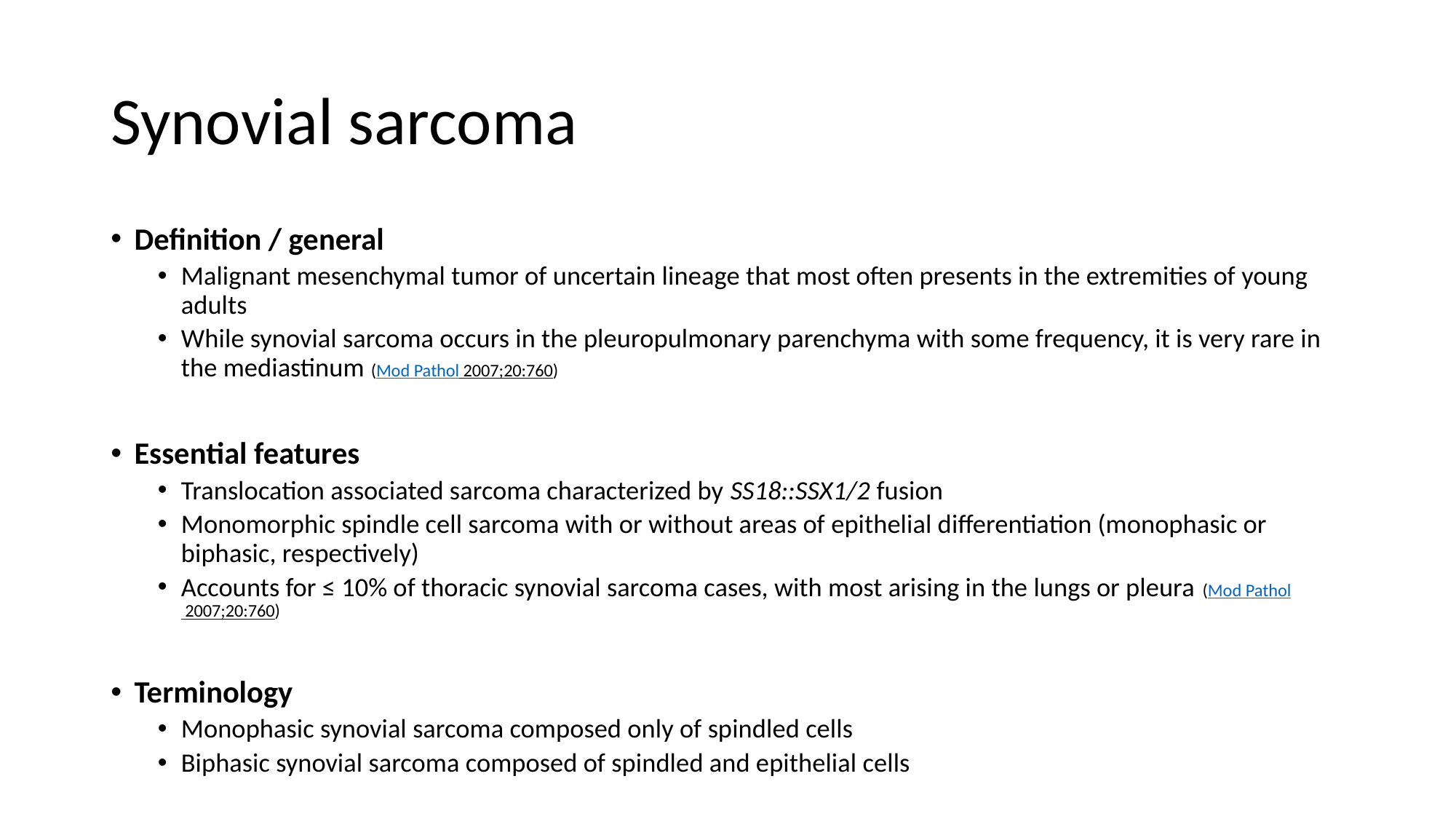

# Synovial sarcoma
Definition / general
Malignant mesenchymal tumor of uncertain lineage that most often presents in the extremities of young adults
While synovial sarcoma occurs in the pleuropulmonary parenchyma with some frequency, it is very rare in the mediastinum (Mod Pathol 2007;20:760)

Essential features
Translocation associated sarcoma characterized by SS18::SSX1/2 fusion
Monomorphic spindle cell sarcoma with or without areas of epithelial differentiation (monophasic or biphasic, respectively)
Accounts for ≤ 10% of thoracic synovial sarcoma cases, with most arising in the lungs or pleura (Mod Pathol 2007;20:760)

Terminology
Monophasic synovial sarcoma composed only of spindled cells
Biphasic synovial sarcoma composed of spindled and epithelial cells